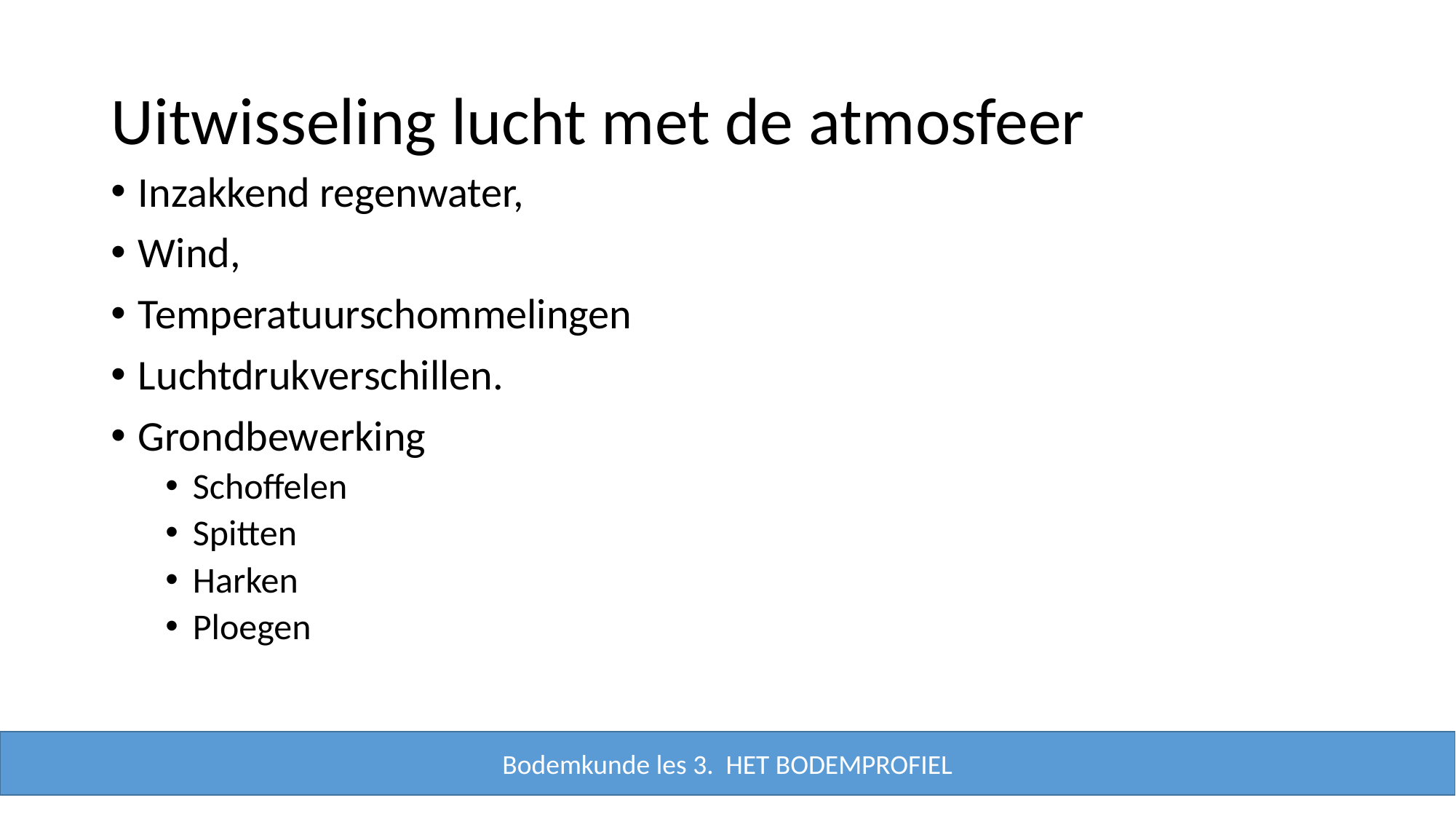

# Uitwisseling lucht met de atmosfeer
Inzakkend regenwater,
Wind,
Temperatuurschommelingen
Luchtdrukverschillen.
Grondbewerking
Schoffelen
Spitten
Harken
Ploegen
Bodemkunde les 3.  HET BODEMPROFIEL